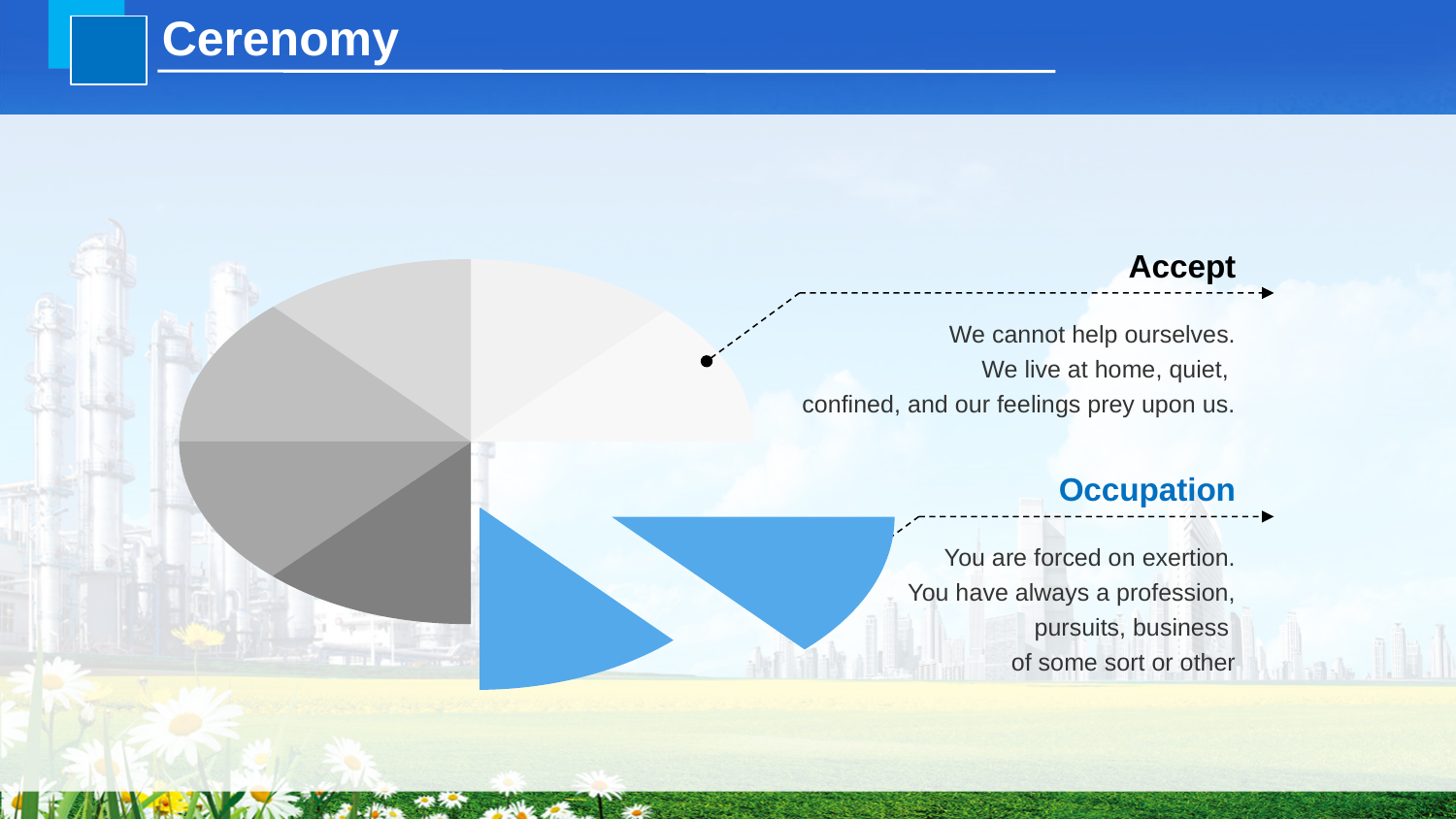

Cerenomy
Accept

We cannot help ourselves.
 We live at home, quiet,
confined, and our feelings prey upon us.

Occupation

You are forced on exertion.
 You have always a profession,
 pursuits, business
of some sort or other